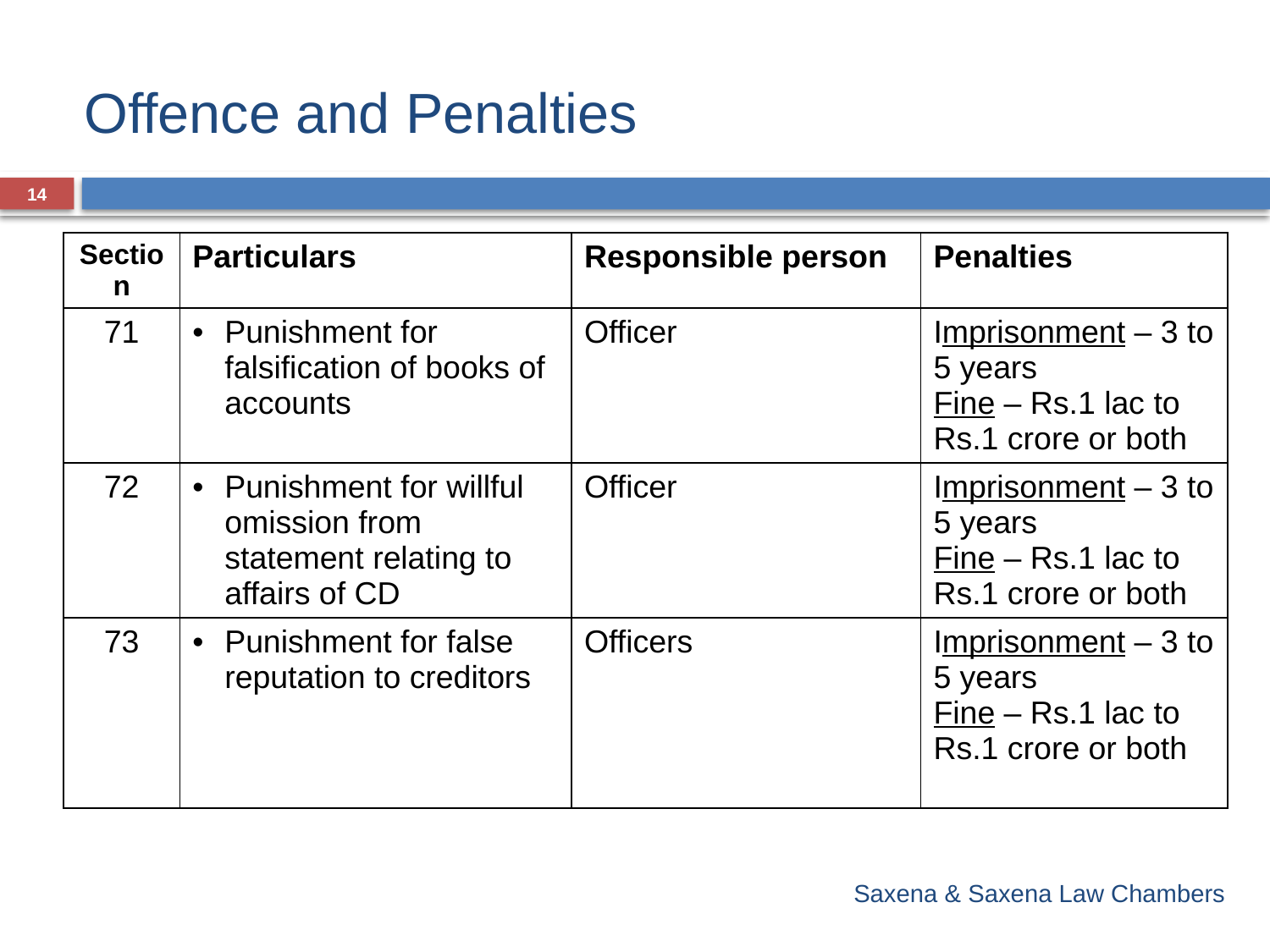

# Offence and Penalties
14

| Section | Particulars | Responsible person | Penalties |
| --- | --- | --- | --- |
| 71 | Punishment for falsification of books of accounts | Officer | Imprisonment – 3 to 5 years Fine – Rs.1 lac to Rs.1 crore or both |
| 72 | Punishment for willful omission from statement relating to affairs of CD | Officer | Imprisonment – 3 to 5 years Fine – Rs.1 lac to Rs.1 crore or both |
| 73 | Punishment for false reputation to creditors | Officers | Imprisonment – 3 to 5 years Fine – Rs.1 lac to Rs.1 crore or both |
Saxena & Saxena Law Chambers